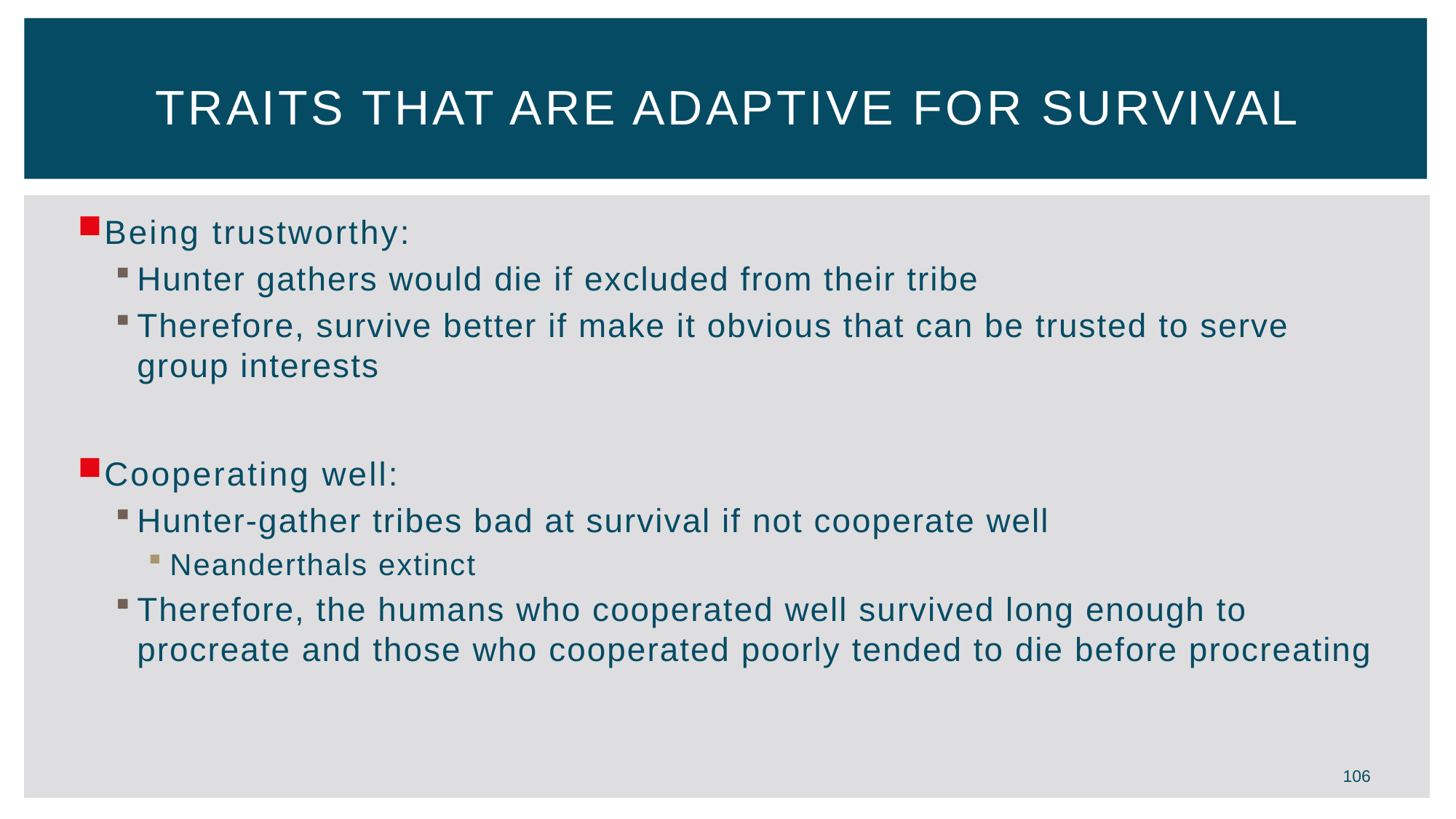

# Traits that are adaptive for survival
Being trustworthy:
Hunter gathers would die if excluded from their tribe
Therefore, survive better if make it obvious that can be trusted to serve group interests

Cooperating well:
Hunter-gather tribes bad at survival if not cooperate well
Neanderthals extinct
Therefore, the humans who cooperated well survived long enough to procreate and those who cooperated poorly tended to die before procreating

106